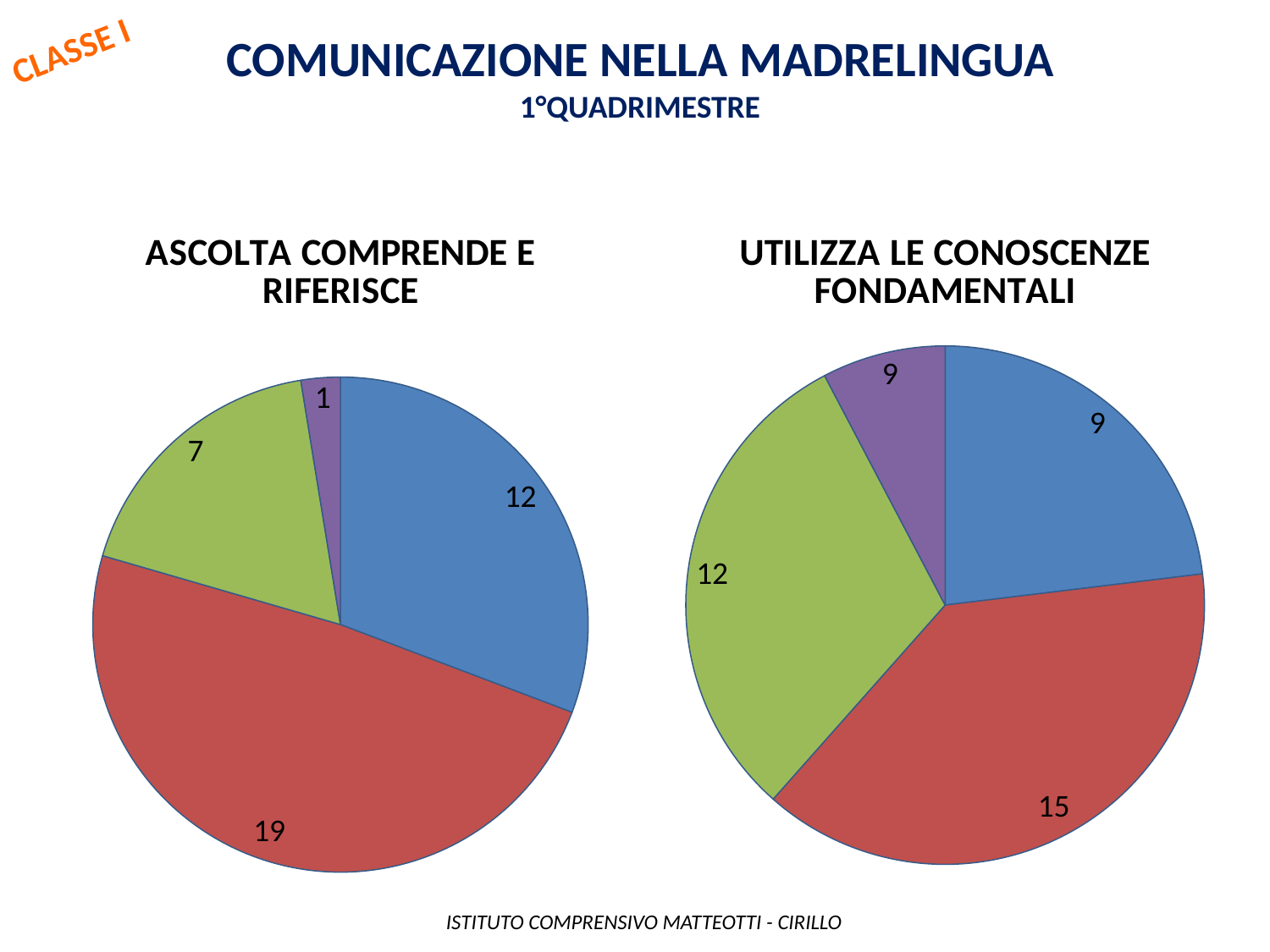

Comunicazione nella madrelingua
1°QUADRIMESTRE
CLASSE I

### Chart: ASCOLTA COMPRENDE E RIFERISCE

| Category |  |
|---|---|
| A | 12.0 |
| B | 19.0 |
| C | 7.0 |
| D | 1.0 |

### Chart: UTILIZZA LE CONOSCENZE FONDAMENTALI

| Category |  |
|---|---|
| A | 9.0 |
| B | 15.0 |
| C | 12.0 |
| D | 3.0 |
 ISTITUTO COMPRENSIVO MATTEOTTI - CIRILLO